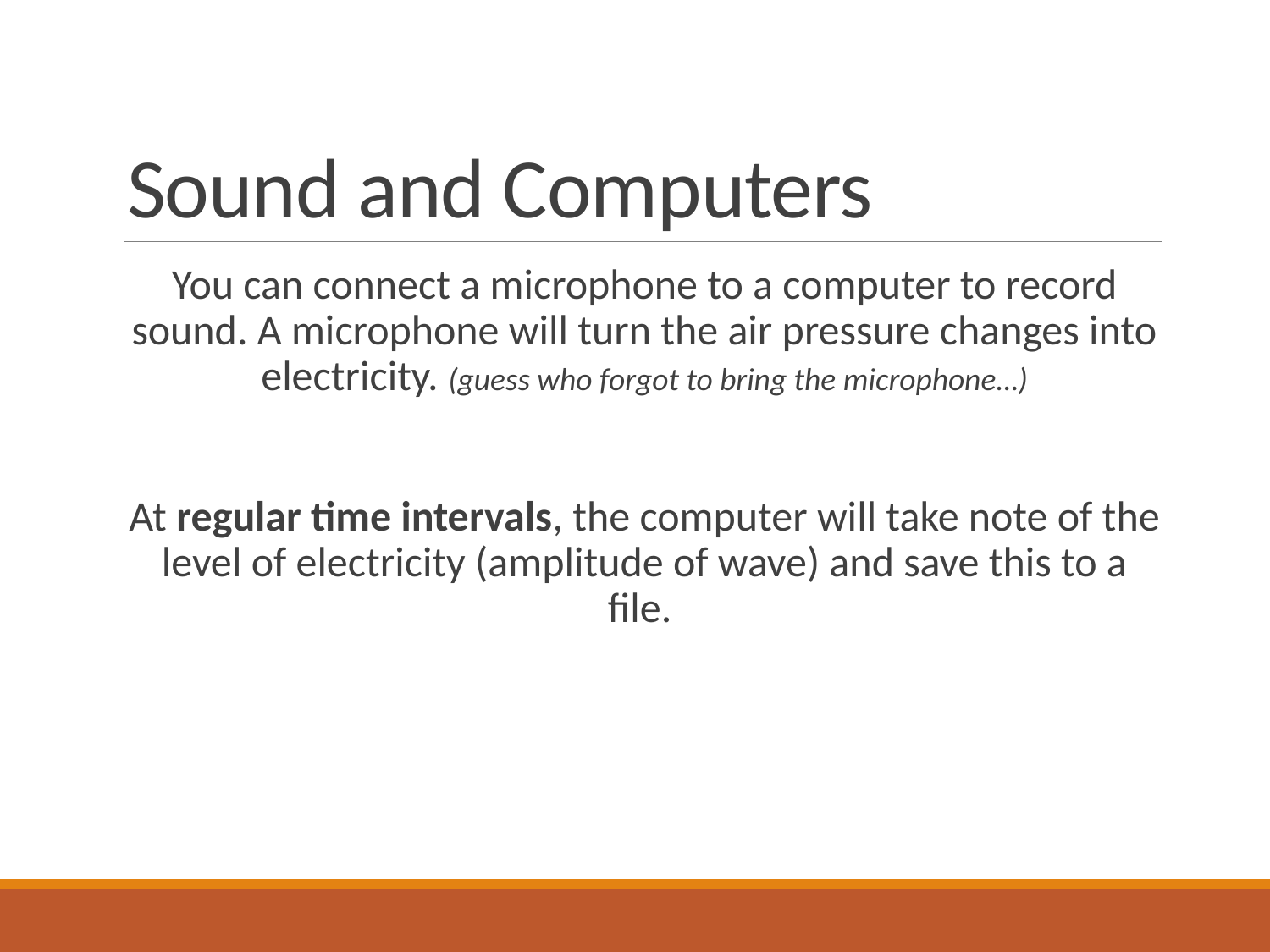

# Sound and Computers
You can connect a microphone to a computer to record sound. A microphone will turn the air pressure changes into electricity. (guess who forgot to bring the microphone…)

At regular time intervals, the computer will take note of the level of electricity (amplitude of wave) and save this to a file.